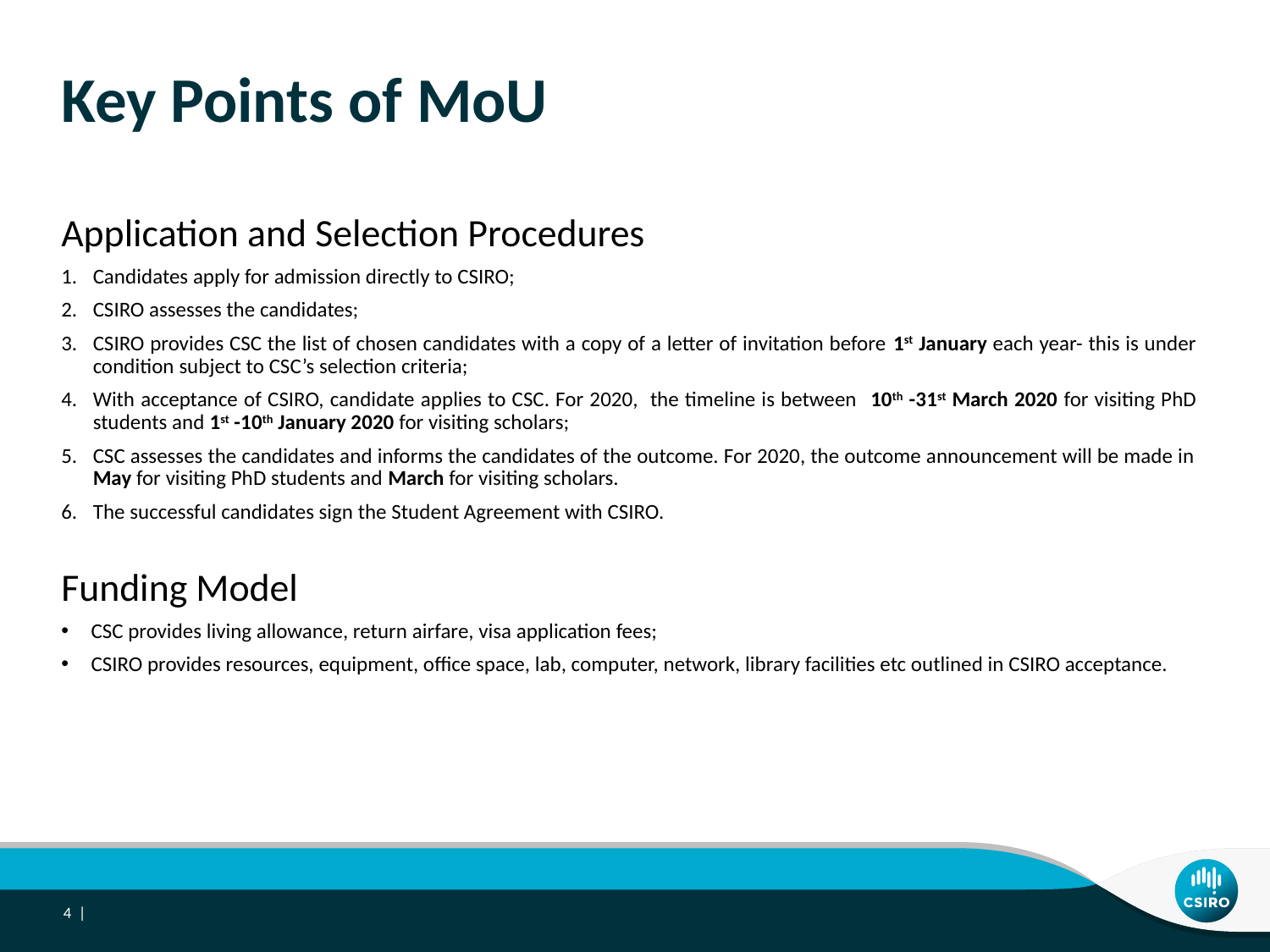

# Key Points of MoU

Application and Selection Procedures
Candidates apply for admission directly to CSIRO;
CSIRO assesses the candidates;
CSIRO provides CSC the list of chosen candidates with a copy of a letter of invitation before 1st January each year- this is under condition subject to CSC’s selection criteria;
With acceptance of CSIRO, candidate applies to CSC. For 2020,  the timeline is between  10th -31st March 2020 for visiting PhD students and 1st -10th January 2020 for visiting scholars;
CSC assesses the candidates and informs the candidates of the outcome. For 2020, the outcome announcement will be made in May for visiting PhD students and March for visiting scholars.
The successful candidates sign the Student Agreement with CSIRO.

Funding Model
CSC provides living allowance, return airfare, visa application fees;
CSIRO provides resources, equipment, office space, lab, computer, network, library facilities etc outlined in CSIRO acceptance.

4  |